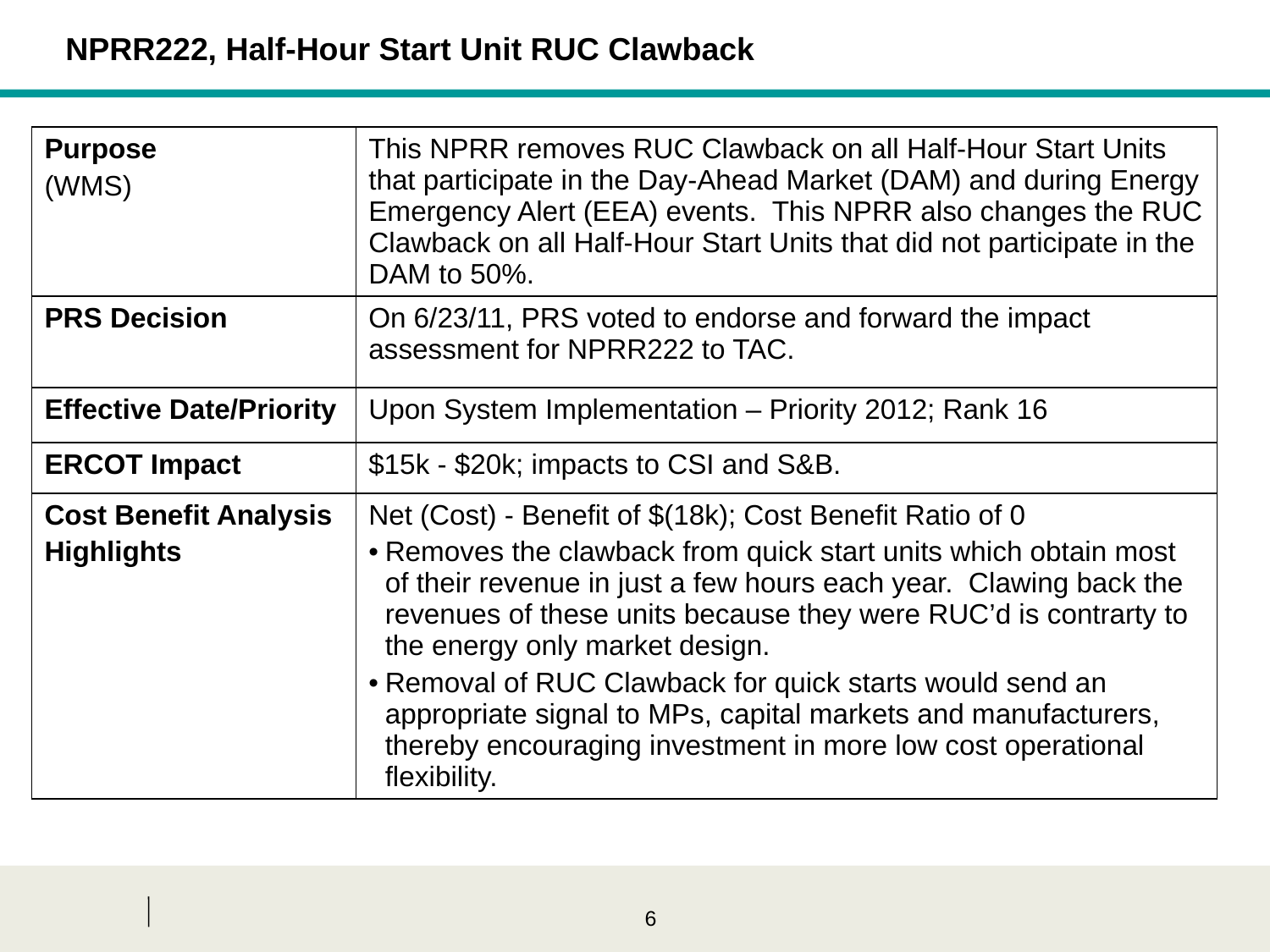

NPRR222, Half-Hour Start Unit RUC Clawback
| Purpose (WMS) | This NPRR removes RUC Clawback on all Half-Hour Start Units that participate in the Day-Ahead Market (DAM) and during Energy Emergency Alert (EEA) events. This NPRR also changes the RUC Clawback on all Half-Hour Start Units that did not participate in the DAM to 50%. |
| --- | --- |
| PRS Decision | On 6/23/11, PRS voted to endorse and forward the impact assessment for NPRR222 to TAC. |
| Effective Date/Priority | Upon System Implementation – Priority 2012; Rank 16 |
| ERCOT Impact | $15k - $20k; impacts to CSI and S&B. |
| Cost Benefit Analysis Highlights | Net (Cost) - Benefit of $(18k); Cost Benefit Ratio of 0 Removes the clawback from quick start units which obtain most of their revenue in just a few hours each year. Clawing back the revenues of these units because they were RUC’d is contrarty to the energy only market design. Removal of RUC Clawback for quick starts would send an appropriate signal to MPs, capital markets and manufacturers, thereby encouraging investment in more low cost operational flexibility. |